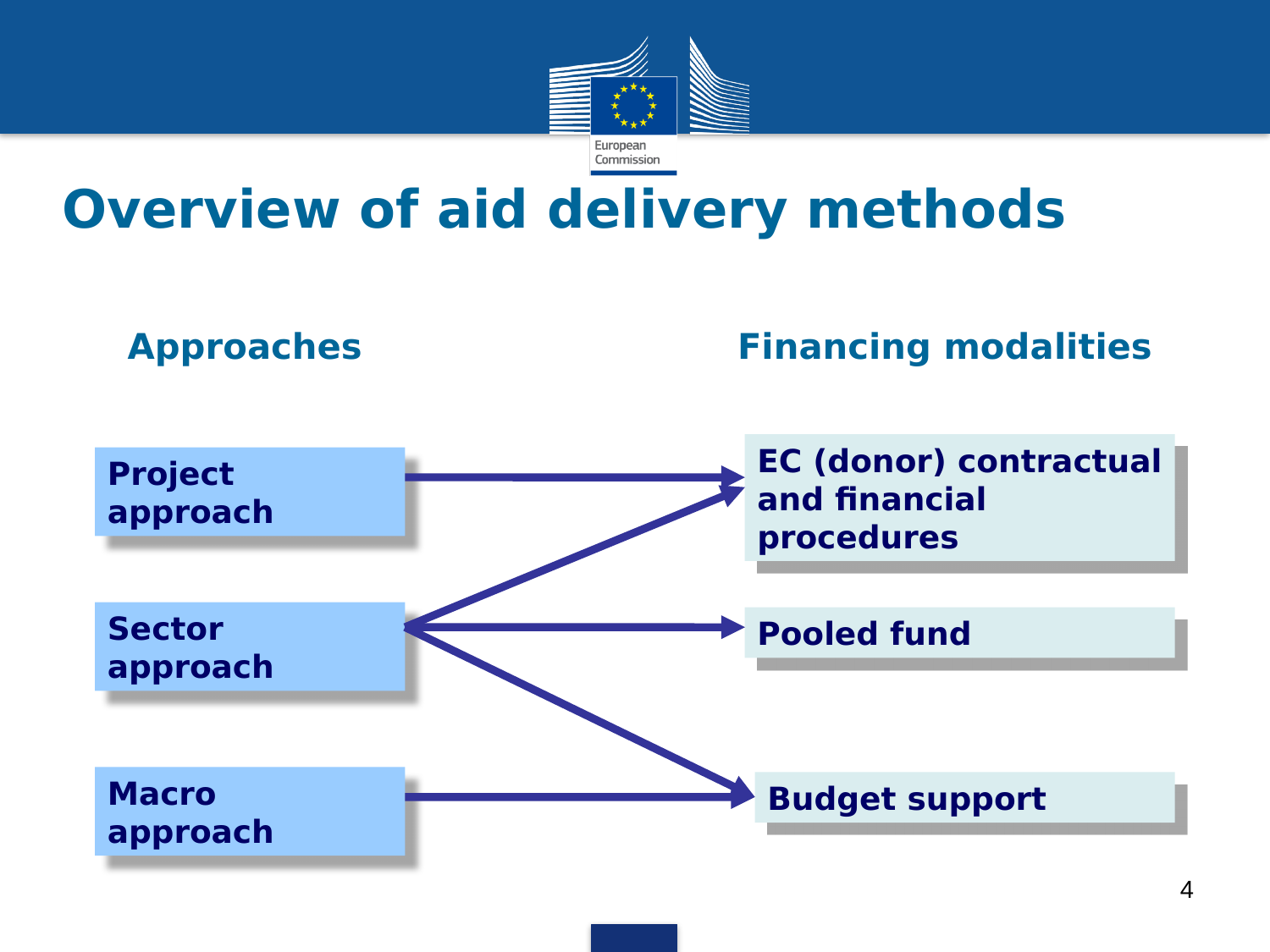

Overview of aid delivery methods
Approaches
Financing modalities

EC (donor) contractual and financial procedures
Project approach

Sector approach
Pooled fund

Macro approach
Budget support

4